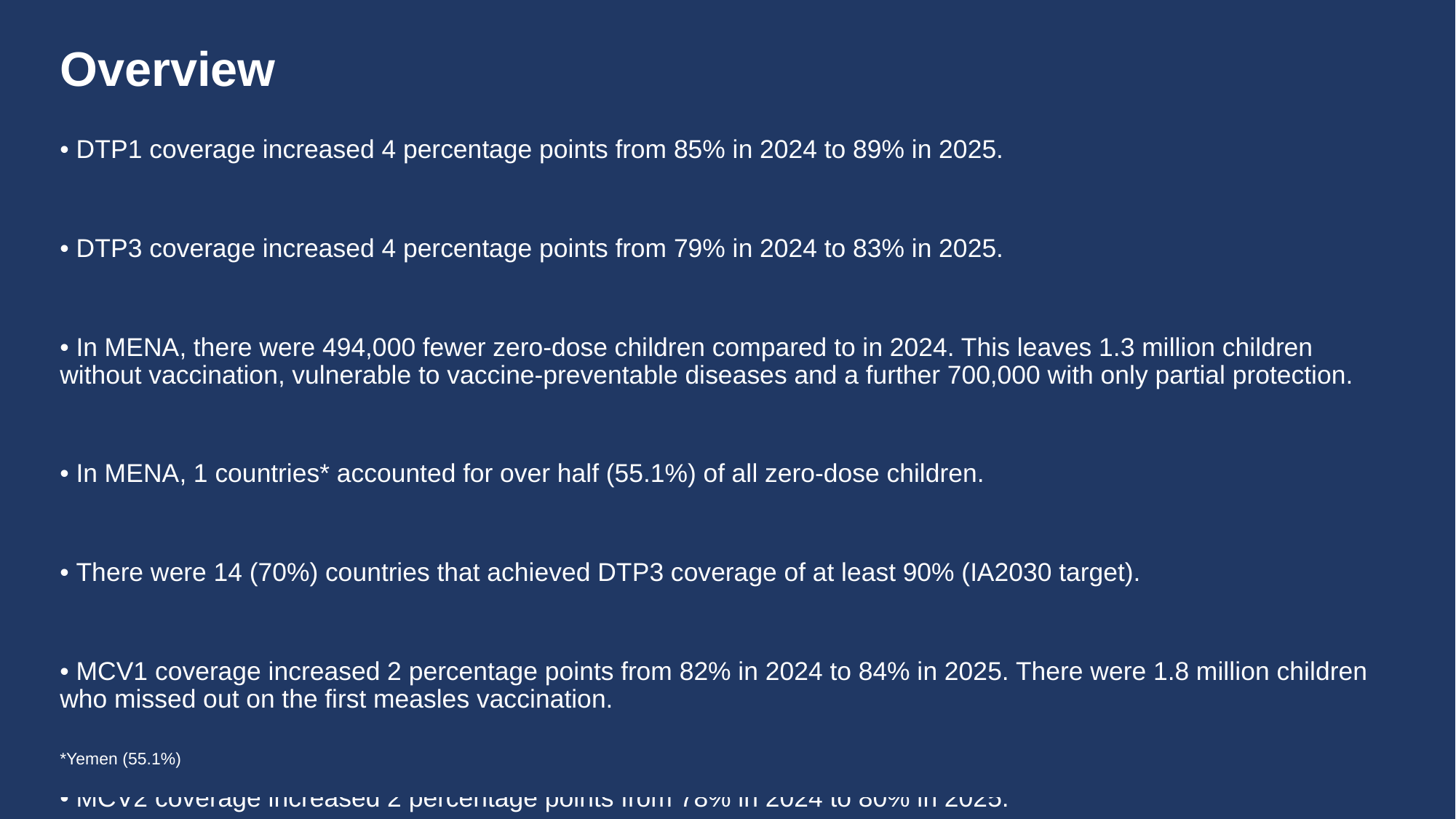

# Overview
• DTP1 coverage increased 4 percentage points from 85% in 2024 to 89% in 2025.

• DTP3 coverage increased 4 percentage points from 79% in 2024 to 83% in 2025.

• In MENA, there were 494,000 fewer zero-dose children compared to in 2024. This leaves 1.3 million children without vaccination, vulnerable to vaccine-preventable diseases and a further 700,000 with only partial protection.

• In MENA, 1 countries* accounted for over half (55.1%) of all zero-dose children.

• There were 14 (70%) countries that achieved DTP3 coverage of at least 90% (IA2030 target).

• MCV1 coverage increased 2 percentage points from 82% in 2024 to 84% in 2025. There were 1.8 million children who missed out on the first measles vaccination.

• MCV2 coverage increased 2 percentage points from 78% in 2024 to 80% in 2025.

• Last dose coverage of HPV vaccination (HPVc) among girls remained constant at 1% in 2025.
*Yemen (55.1%)